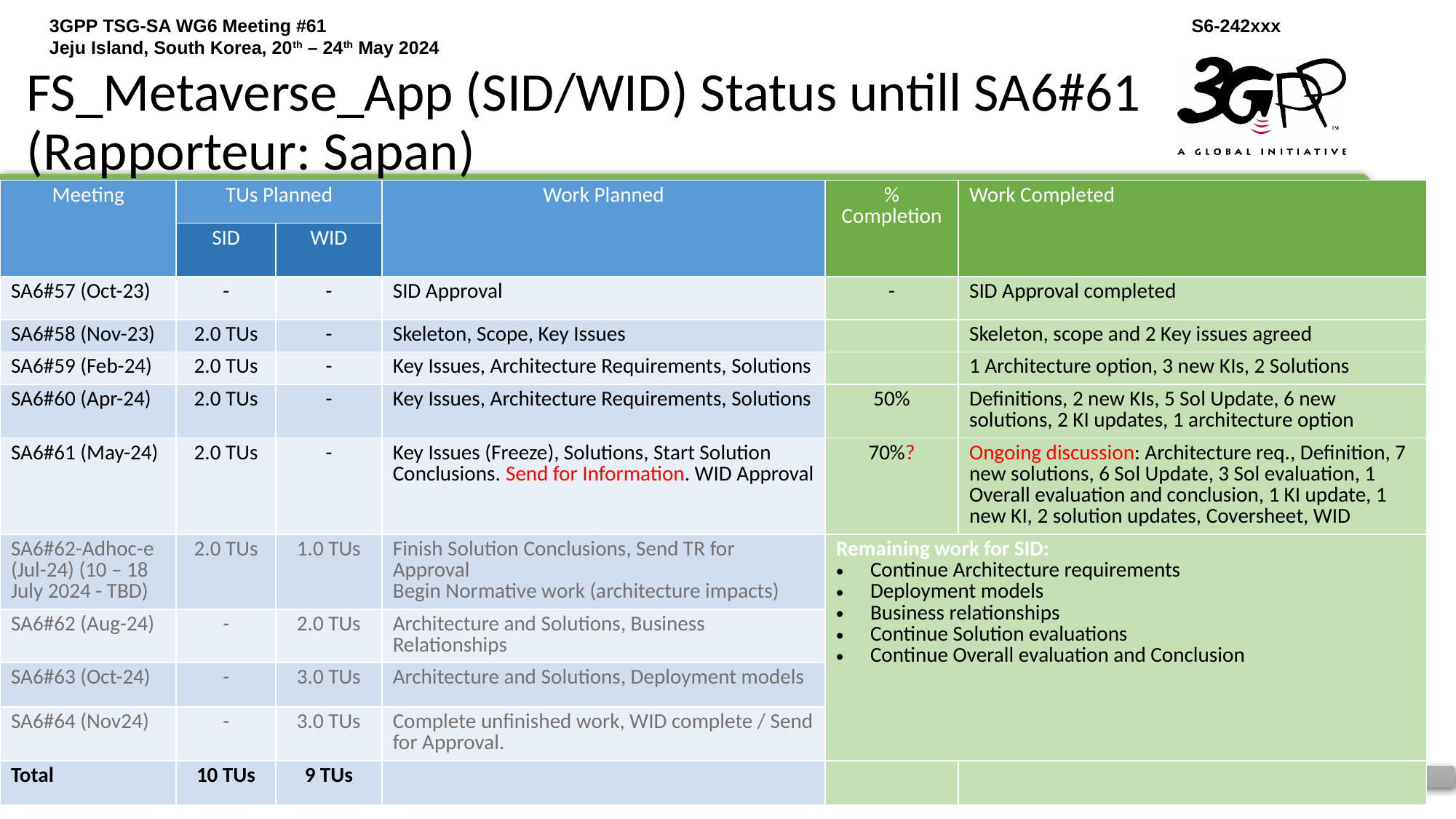

# FS_Metaverse_App (SID/WID) Status untill SA6#61 (Rapporteur: Sapan)
| Meeting | TUs Planned |  | Work Planned | % Completion | Work Completed |
| --- | --- | --- | --- | --- | --- |
|  | SID | WID |  |  |  |
| SA6#57 (Oct-23) | - | - | SID Approval | - | SID Approval completed |
| SA6#58 (Nov-23) | 2.0 TUs | - | Skeleton, Scope, Key Issues |  | Skeleton, scope and 2 Key issues agreed |
| SA6#59 (Feb-24) | 2.0 TUs | - | Key Issues, Architecture Requirements, Solutions |  | 1 Architecture option, 3 new KIs, 2 Solutions |
| SA6#60 (Apr-24) | 2.0 TUs | - | Key Issues, Architecture Requirements, Solutions | 50% | Definitions, 2 new KIs, 5 Sol Update, 6 new solutions, 2 KI updates, 1 architecture option |
| SA6#61 (May-24) | 2.0 TUs | - | Key Issues (Freeze), Solutions, Start Solution Conclusions. Send for Information. WID Approval | 70%? | Ongoing discussion: Architecture req., Definition, 7 new solutions, 6 Sol Update, 3 Sol evaluation, 1 Overall evaluation and conclusion, 1 KI update, 1 new KI, 2 solution updates, Coversheet, WID |
| SA6#62-Adhoc-e (Jul-24) (10 – 18 July 2024 - TBD) | 2.0 TUs | 1.0 TUs | Finish Solution Conclusions, Send TR for Approval Begin Normative work (architecture impacts) | Remaining work for SID: Continue Architecture requirements Deployment models Business relationships Continue Solution evaluations Continue Overall evaluation and Conclusion |  |
| SA6#62 (Aug-24) | - | 2.0 TUs | Architecture and Solutions, Business Relationships |  |  |
| SA6#63 (Oct-24) | - | 3.0 TUs | Architecture and Solutions, Deployment models |  |  |
| SA6#64 (Nov24) | - | 3.0 TUs | Complete unfinished work, WID complete / Send for Approval. |  |  |
| Total | 10 TUs | 9 TUs |  |  |  |